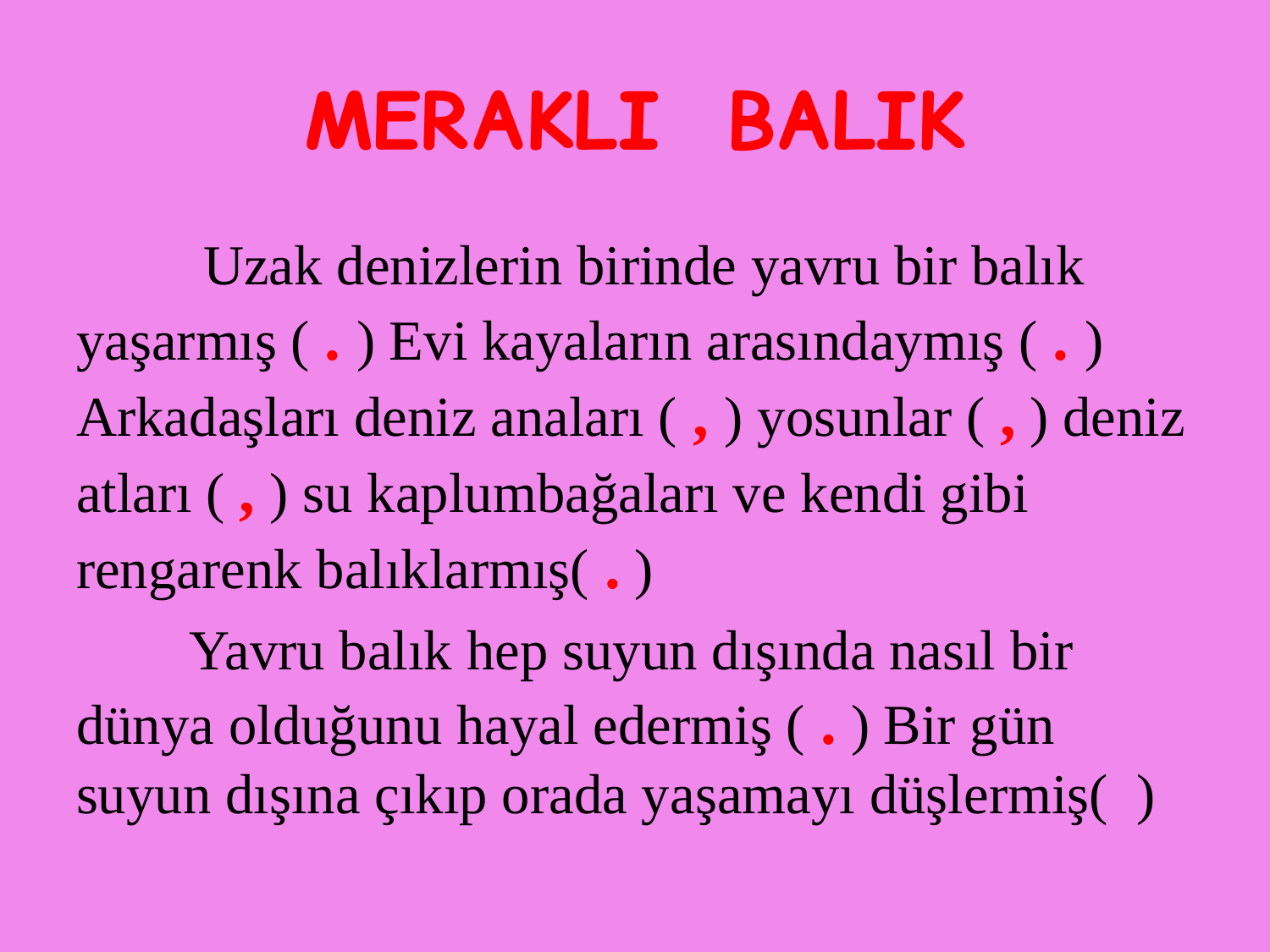

# MERAKLI  BALIK
	Uzak denizlerin birinde yavru bir balık yaşarmış ( . ) Evi kayaların arasındaymış ( . ) Arkadaşları deniz anaları ( , ) yosunlar ( , ) deniz atları ( , ) su kaplumbağaları ve kendi gibi rengarenk balıklarmış( . )
        Yavru balık hep suyun dışında nasıl bir dünya olduğunu hayal edermiş ( . ) Bir gün suyun dışına çıkıp orada yaşamayı düşlermiş(  )